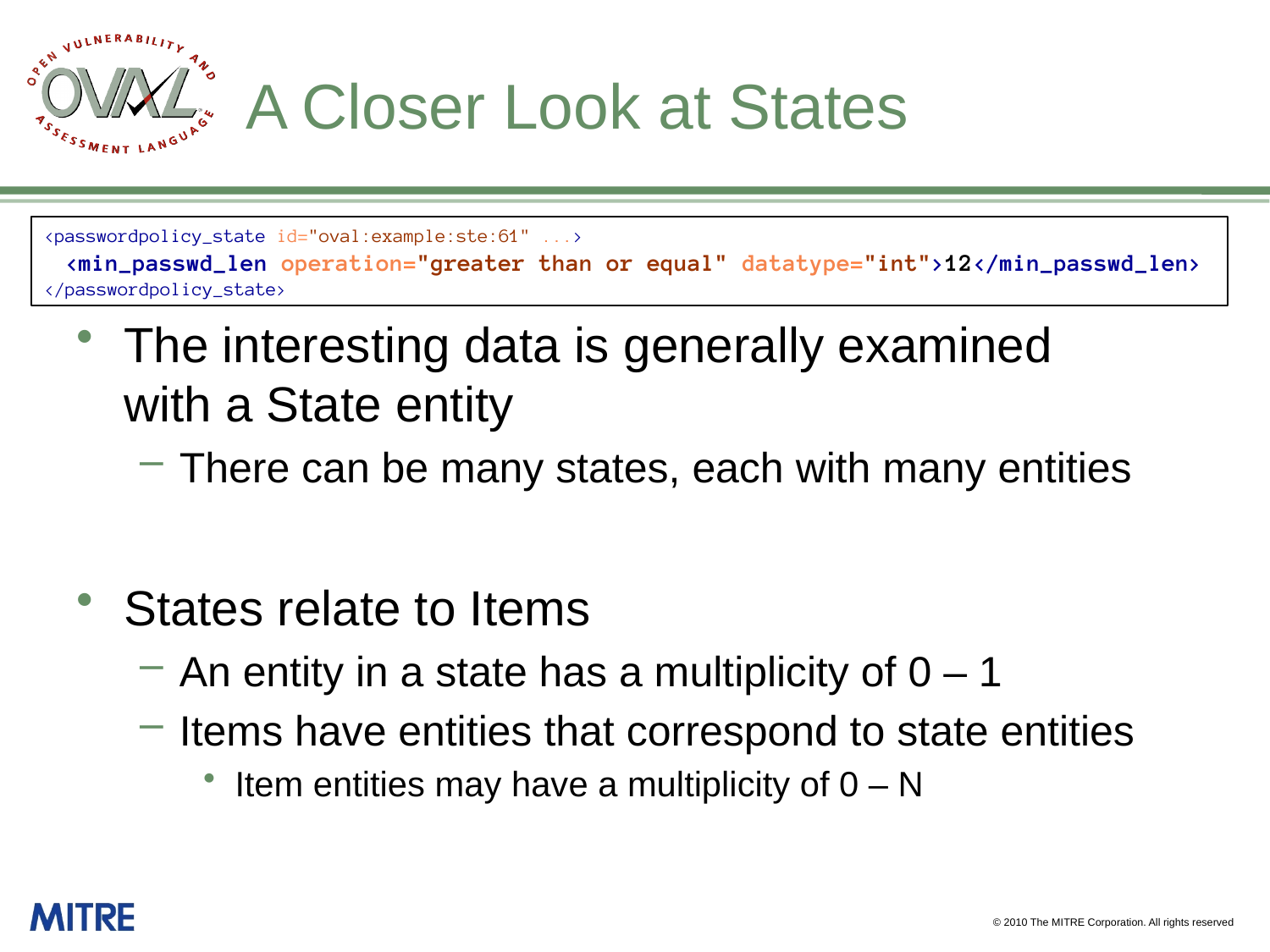

# A Closer Look at States
<passwordpolicy_state id="oval:example:ste:61" ...>
  <min_passwd_len operation="greater than or equal" datatype="int">12</min_passwd_len>
</passwordpolicy_state>
The interesting data is generally examined with a State entity
There can be many states, each with many entities

States relate to Items
An entity in a state has a multiplicity of 0 – 1
Items have entities that correspond to state entities
Item entities may have a multiplicity of 0 – N